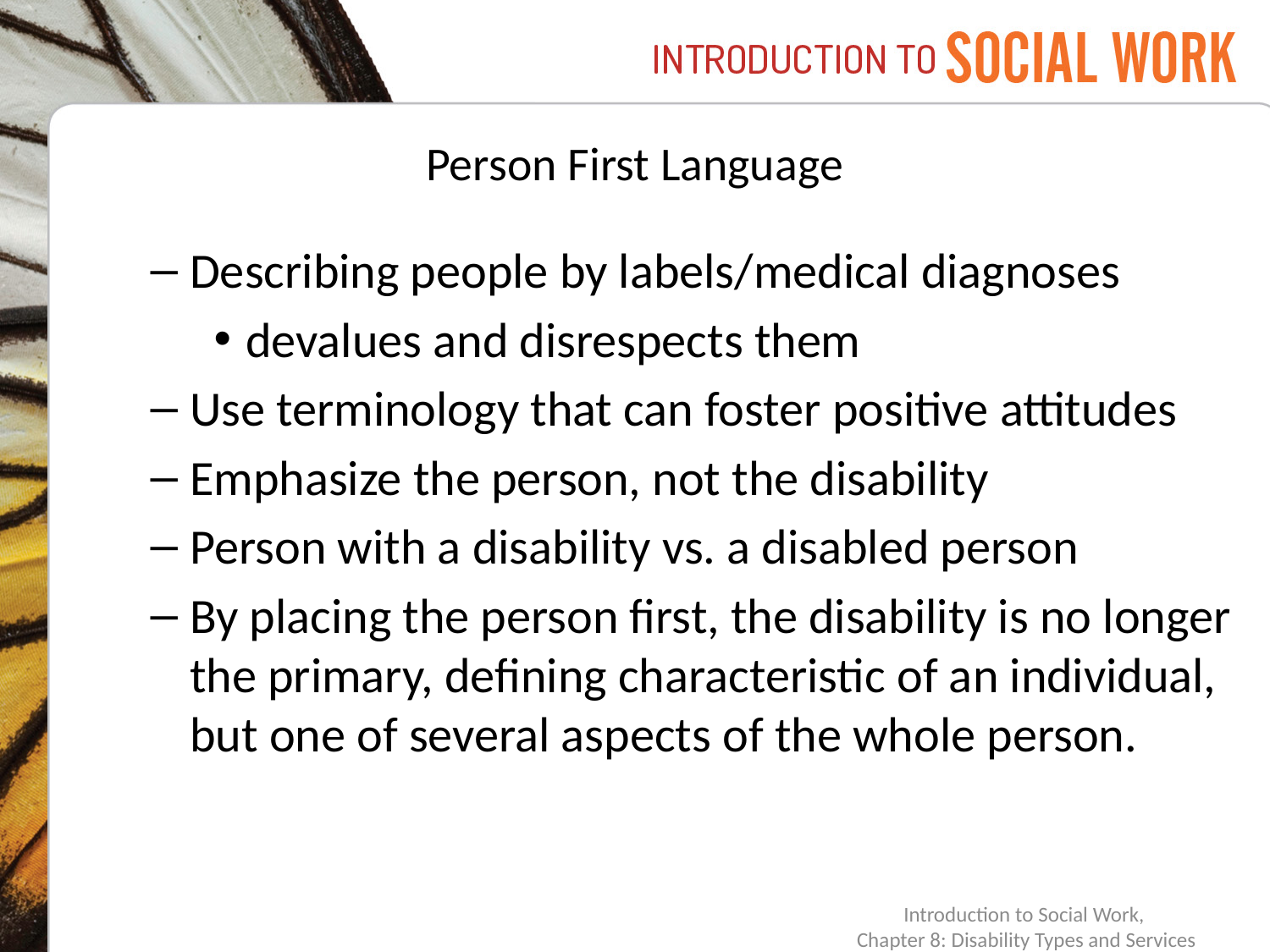

# Person First Language
Describing people by labels/medical diagnoses
devalues and disrespects them
Use terminology that can foster positive attitudes
Emphasize the person, not the disability
Person with a disability vs. a disabled person
By placing the person first, the disability is no longer the primary, defining characteristic of an individual, but one of several aspects of the whole person.

Introduction to Social Work,
Chapter 8: Disability Types and Services